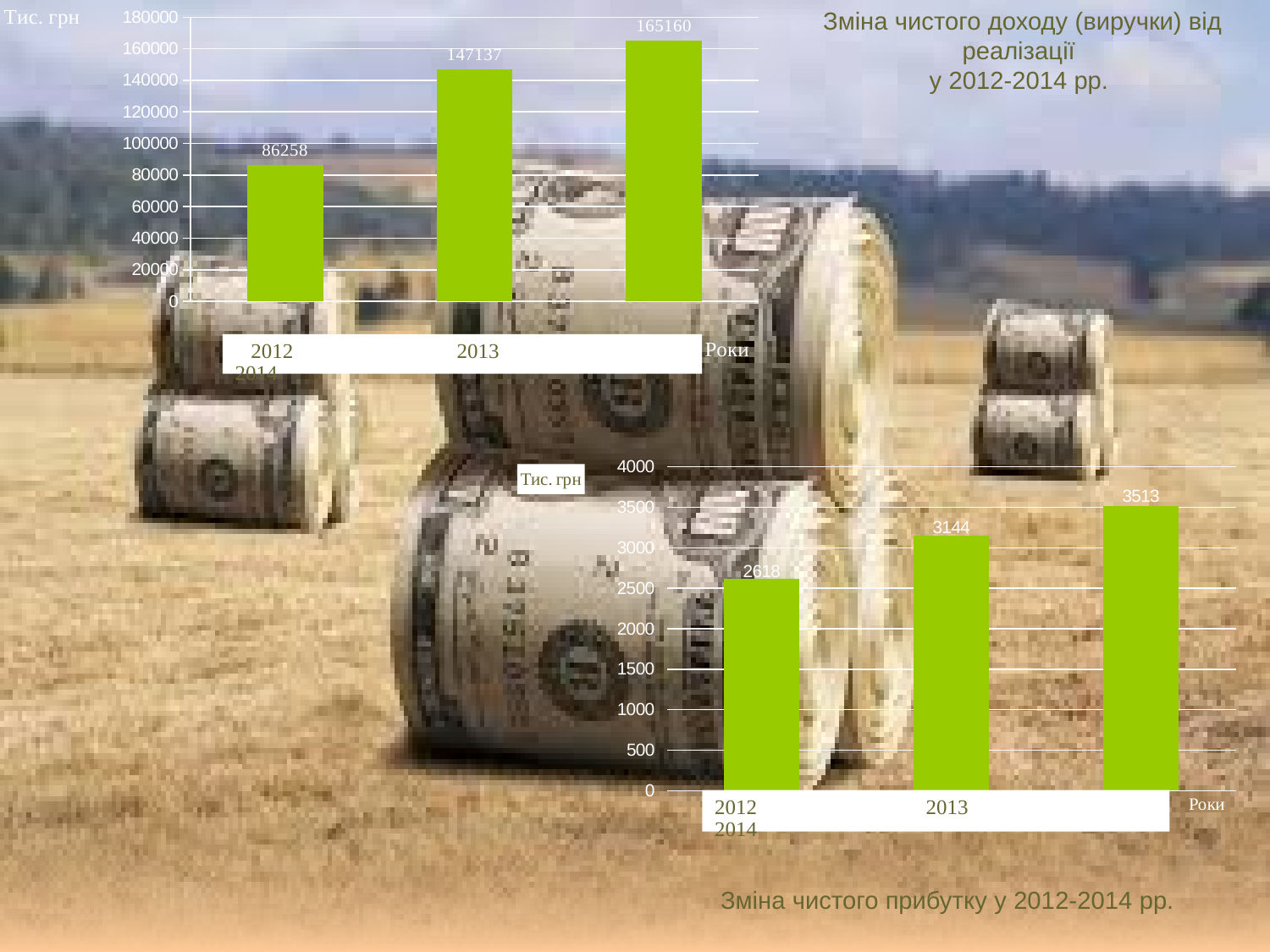

### Chart

| Category |  |
|---|---|
| 2012-й рік | 86258.0 |
| 2013-й рік | 147137.0 |
| 2014-й рік | 165160.0 |
Зміна чистого доходу (виручки) від реалізації
у 2012-2014 рр.

### Chart

| Category |  |
|---|---|
| 2012-й рік | 2618.0 |
| 2013-й рік | 3144.0 |
| 2014-й рік | 3513.0 |
Зміна чистого прибутку у 2012-2014 рр.